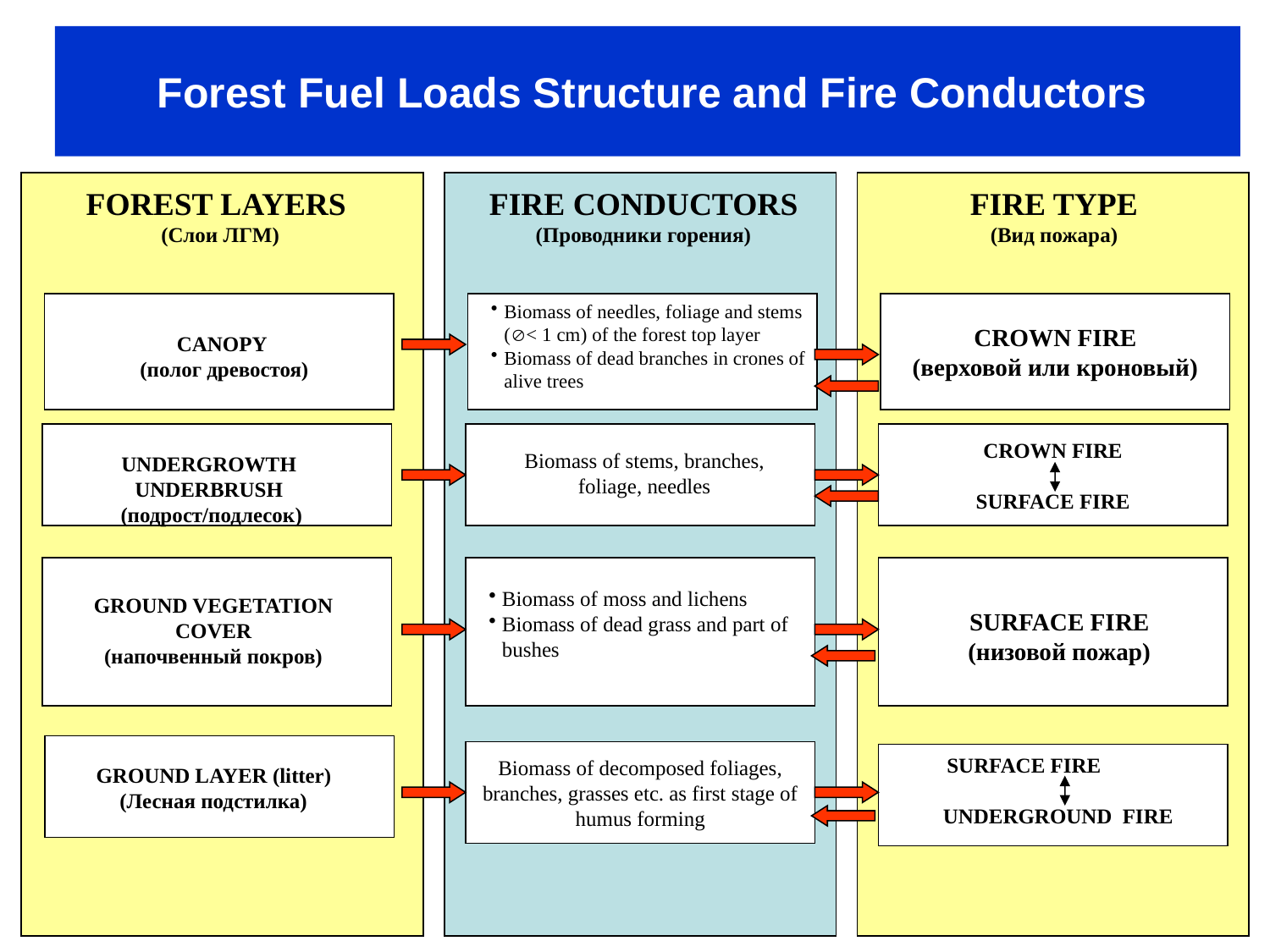

Forest Fuel Loads Structure and Fire Conductors

FOREST LAYERS
(Слои ЛГМ)
FIRE CONDUCTORS
(Проводники горения)
FIRE TYPE
(Вид пожара)
Biomass of needles, foliage and stems (∅< 1 cm) of the forest top layer
Biomass of dead branches in crones of alive trees

CROWN FIRE
(верховой или кроновый)
CANOPY
(полог древостоя)

CROWN FIRE

SURFACE FIRE
Biomass of stems, branches, foliage, needles
UNDERGROWTH
UNDERBRUSH
(подрост/подлесок)

Biomass of moss and lichens
Biomass of dead grass and part of bushes
GROUND VEGETATION COVER
(напочвенный покров)
SURFACE FIRE
(низовой пожар)

Biomass of decomposed foliages, branches, grasses etc. as first stage of humus forming

SURFACE FIRE

UNDERGROUND  FIRE
GROUND LAYER (litter)
(Лесная подстилка)

16